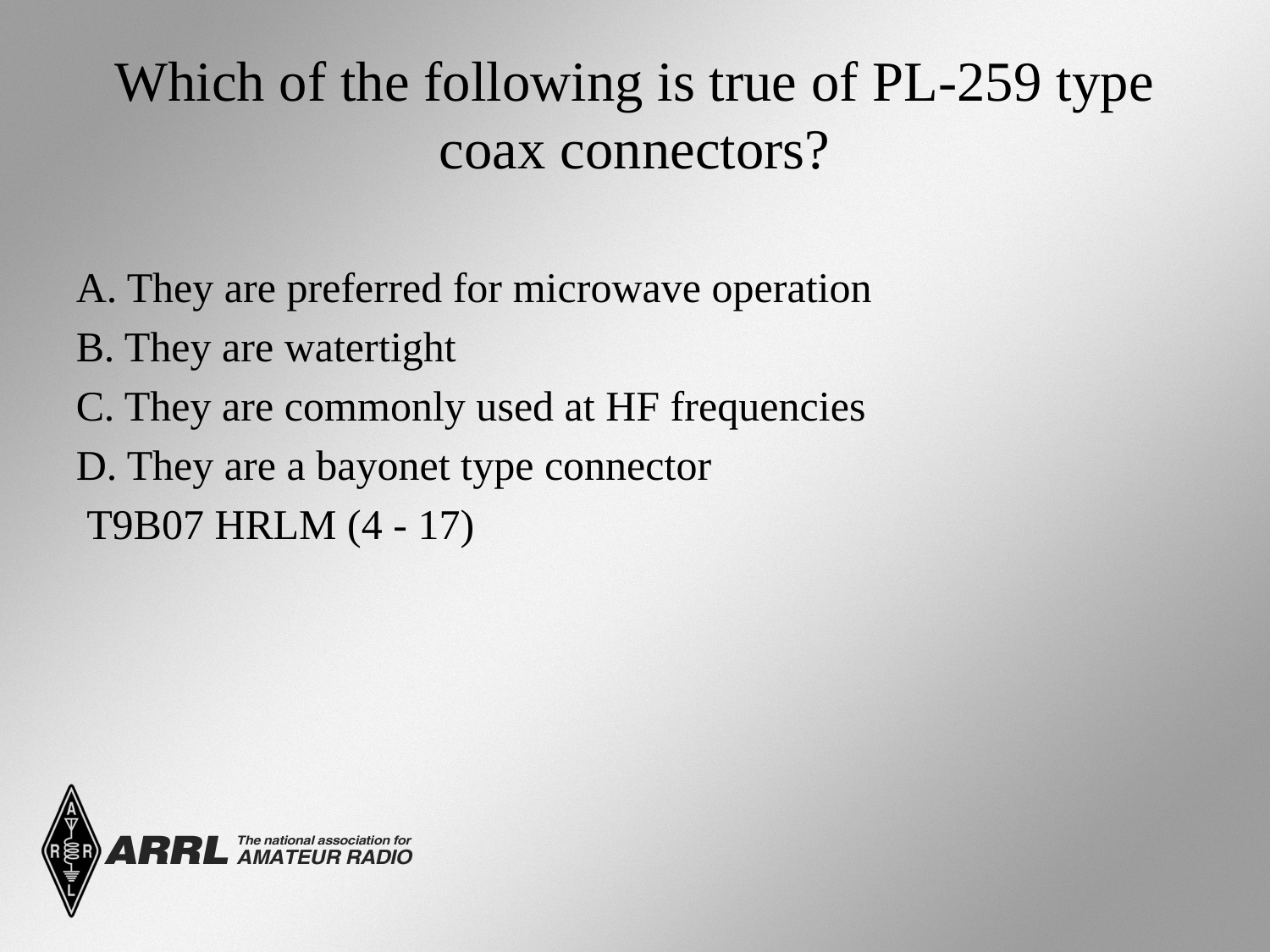

# Which of the following is true of PL-259 type coax connectors?
A. They are preferred for microwave operation
B. They are watertight
C. They are commonly used at HF frequencies
D. They are a bayonet type connector
 T9B07 HRLM (4 - 17)